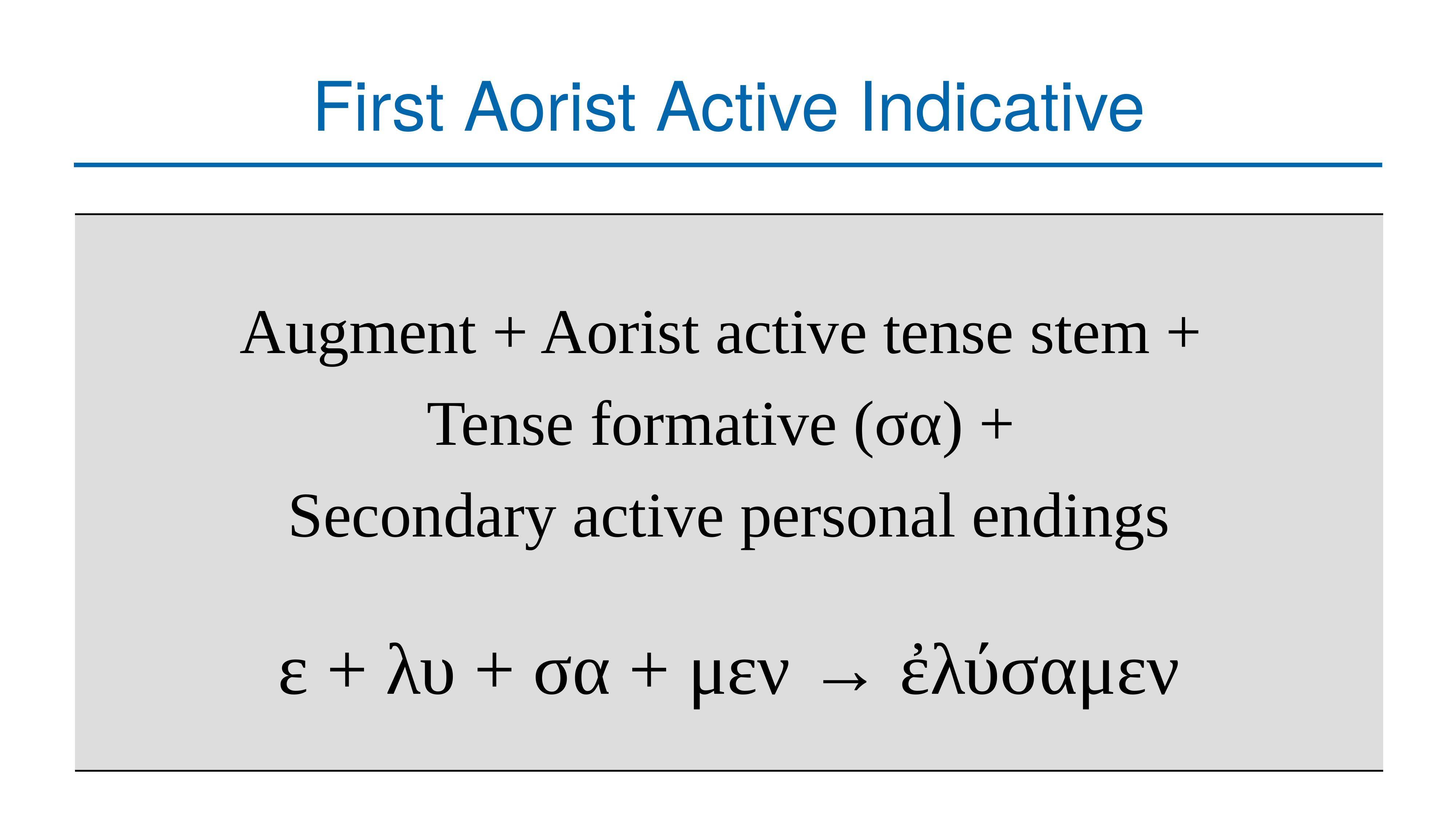

# First Aorist Active Indicative
| Augment + Aorist active tense stem + Tense formative (σα) + Secondary active personal endings ε + λυ + σα + μεν → ἐλύσαμεν |
| --- |